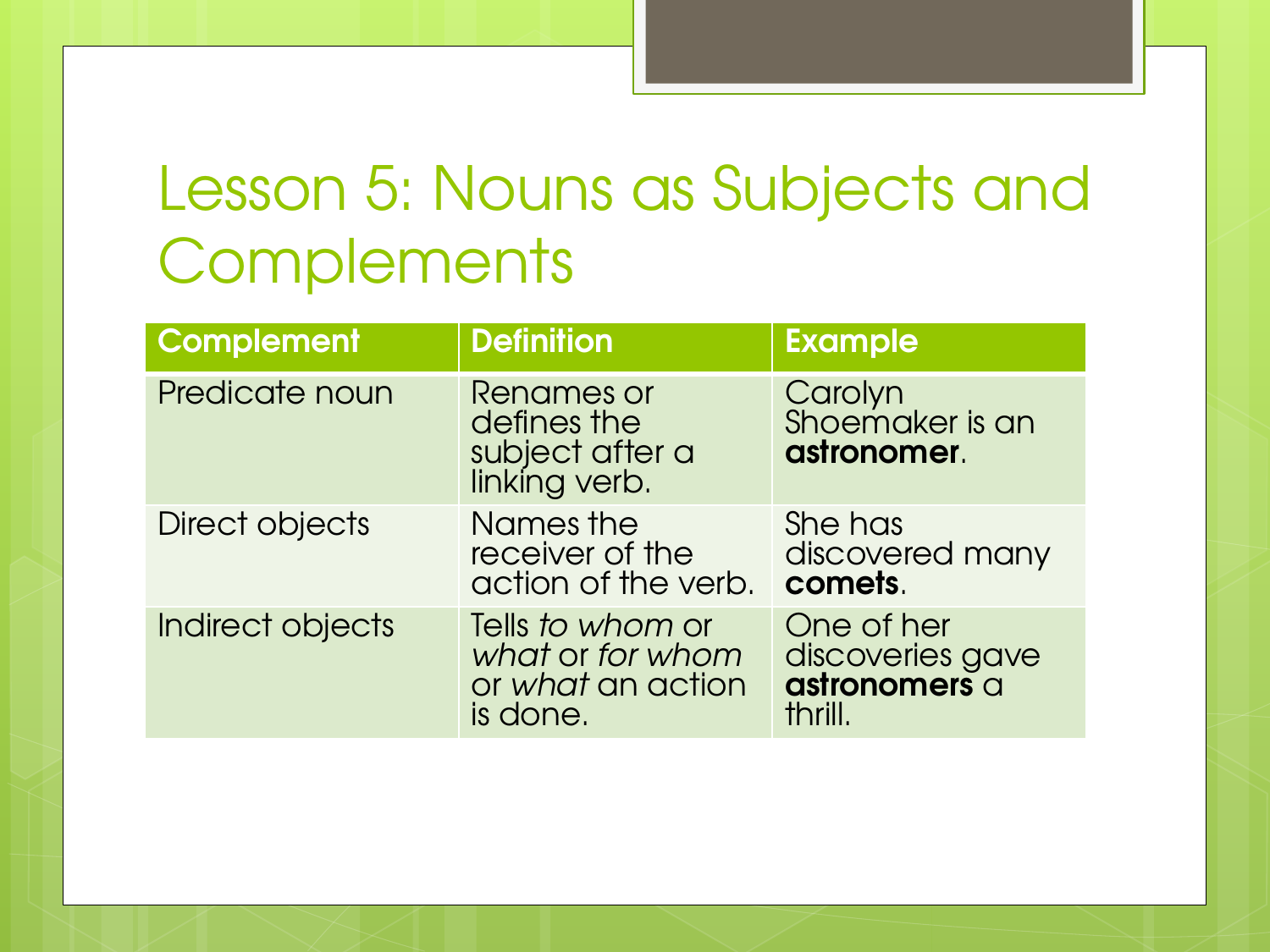

# Lesson 5: Nouns as Subjects and Complements
| Complement | Definition | Example |
| --- | --- | --- |
| Predicate noun | Renames or defines the subject after a linking verb. | Carolyn Shoemaker is an astronomer. |
| Direct objects | Names the receiver of the action of the verb. | She has discovered many comets. |
| Indirect objects | Tells to whom or what or for whom or what an action is done. | One of her discoveries gave astronomers a thrill. |